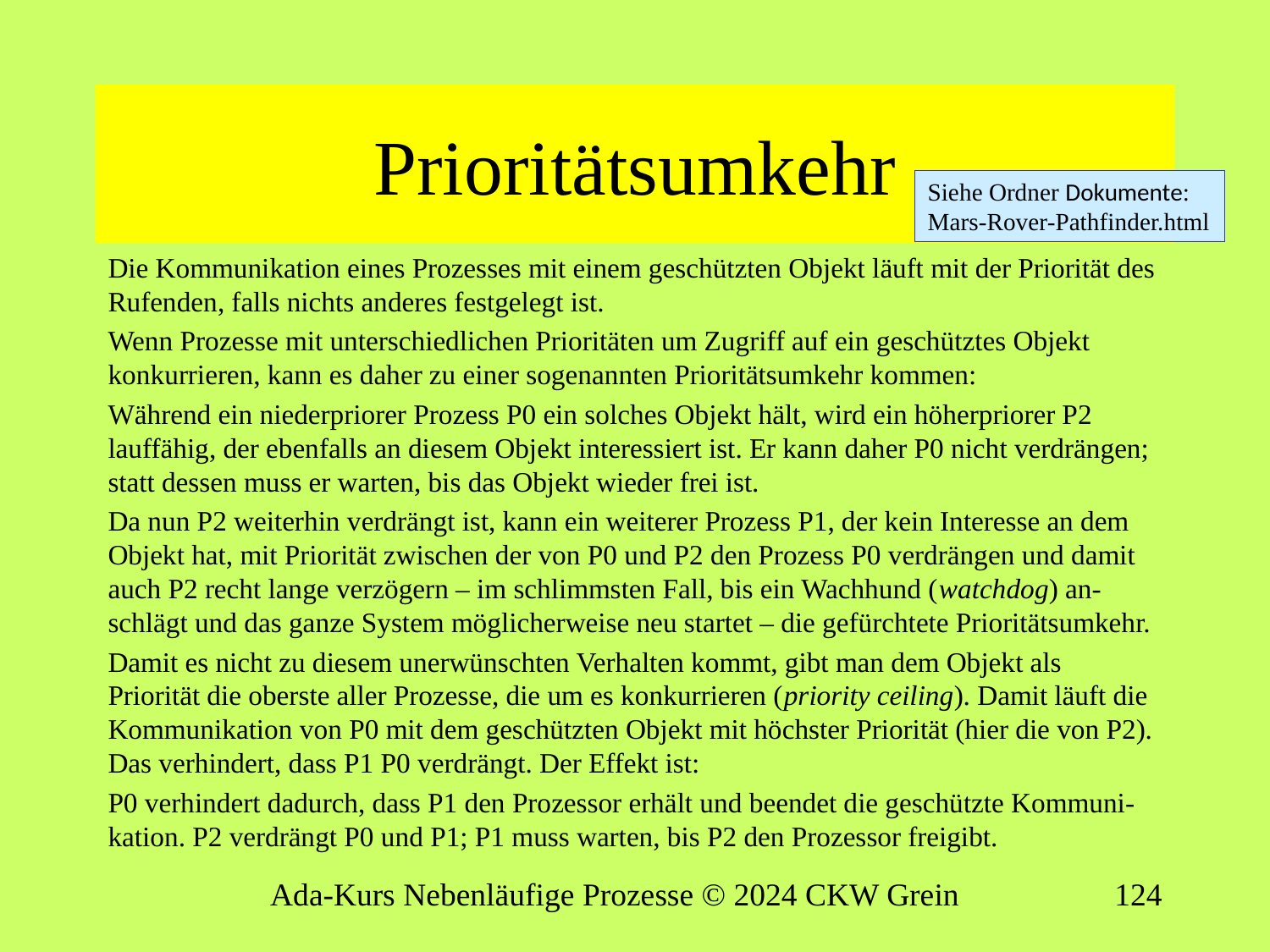

# Prioritätsumkehr
Siehe Ordner Dokumente:
Mars-Rover-Pathfinder.html
Die Kommunikation eines Prozesses mit einem geschützten Objekt läuft mit der Priorität des Rufenden, falls nichts anderes festgelegt ist.
Wenn Prozesse mit unterschiedlichen Prioritäten um Zugriff auf ein geschütztes Objekt konkurrieren, kann es daher zu einer sogenannten Prioritätsumkehr kommen:
Während ein niederpriorer Prozess P0 ein solches Objekt hält, wird ein höherpriorer P2 lauffähig, der ebenfalls an diesem Objekt interessiert ist. Er kann daher P0 nicht verdrängen; statt dessen muss er warten, bis das Objekt wieder frei ist.
Da nun P2 weiterhin verdrängt ist, kann ein weiterer Prozess P1, der kein Interesse an dem Objekt hat, mit Priorität zwischen der von P0 und P2 den Prozess P0 verdrängen und damit auch P2 recht lange verzögern – im schlimmsten Fall, bis ein Wachhund (watchdog) an-schlägt und das ganze System möglicherweise neu startet – die gefürchtete Prioritätsumkehr.
Damit es nicht zu diesem unerwünschten Verhalten kommt, gibt man dem Objekt als Priorität die oberste aller Prozesse, die um es konkurrieren (priority ceiling). Damit läuft die Kommunikation von P0 mit dem geschützten Objekt mit höchster Priorität (hier die von P2). Das verhindert, dass P1 P0 verdrängt. Der Effekt ist:
P0 verhindert dadurch, dass P1 den Prozessor erhält und beendet die geschützte Kommuni-kation. P2 verdrängt P0 und P1; P1 muss warten, bis P2 den Prozessor freigibt.
Ada-Kurs Nebenläufige Prozesse © 2024 CKW Grein
124